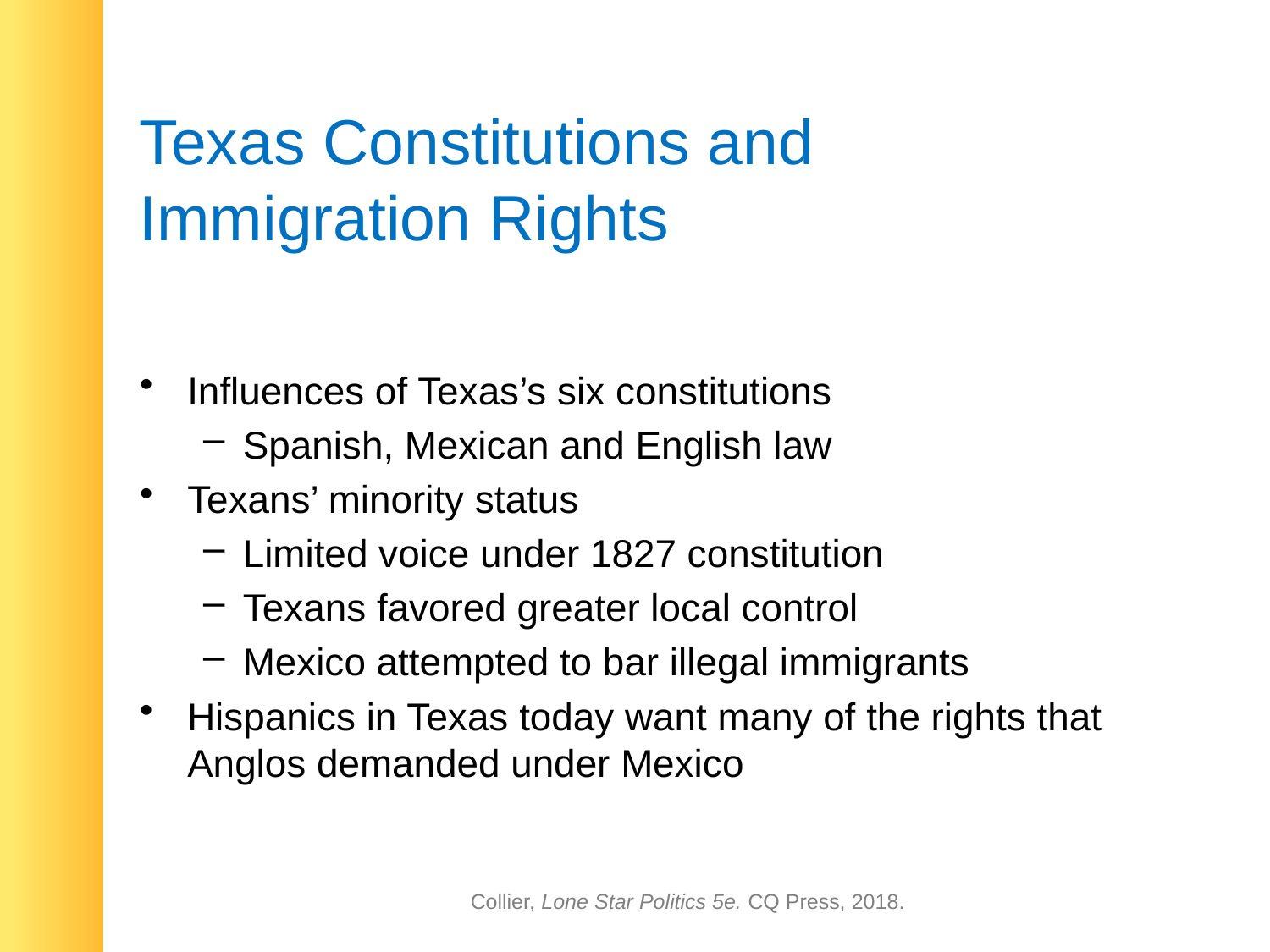

# Texas Constitutions and Immigration Rights
Influences of Texas’s six constitutions
Spanish, Mexican and English law
Texans’ minority status
Limited voice under 1827 constitution
Texans favored greater local control
Mexico attempted to bar illegal immigrants
Hispanics in Texas today want many of the rights that Anglos demanded under Mexico
Collier, Lone Star Politics 5e. CQ Press, 2018.